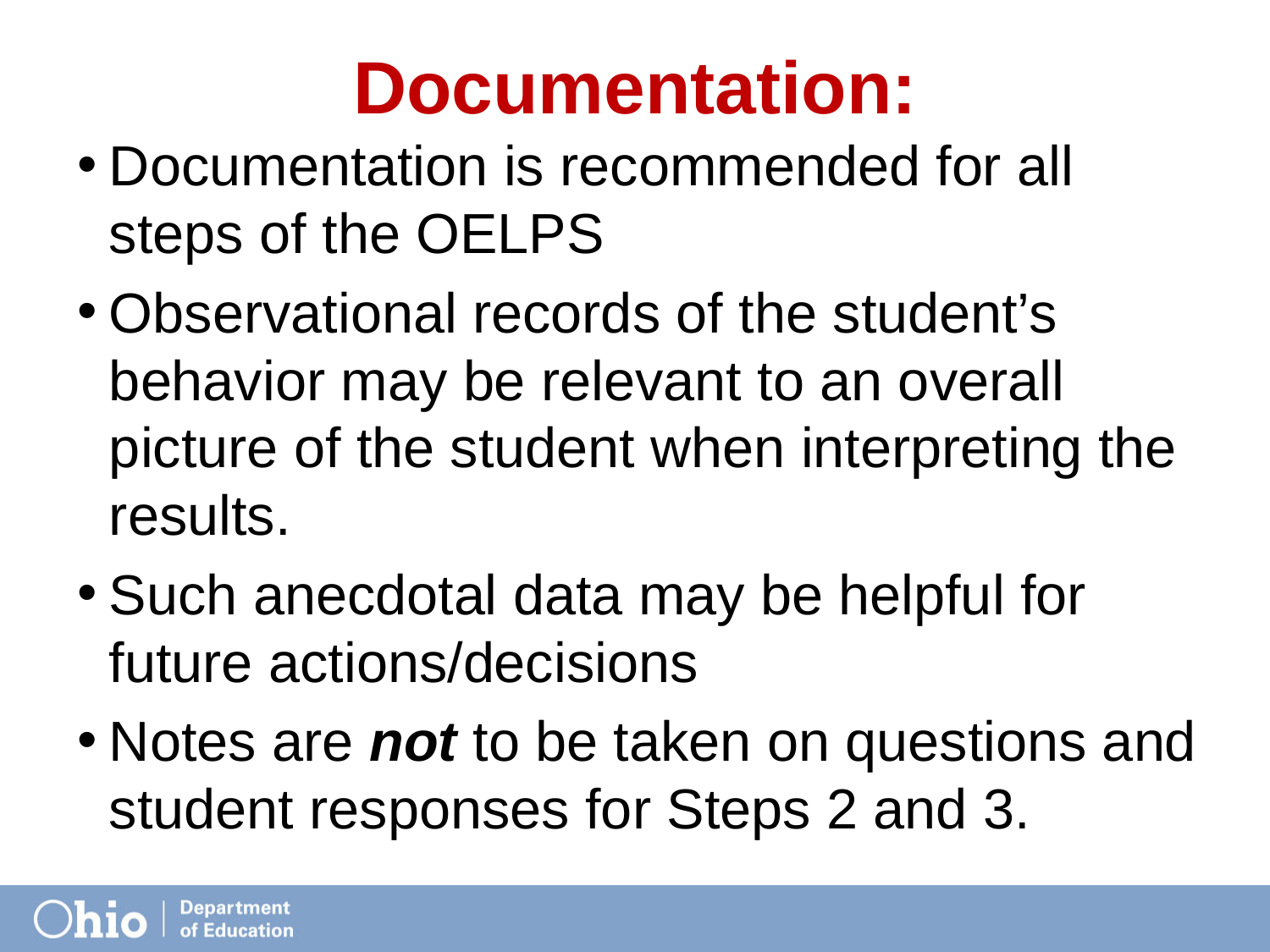

# Documentation:
Documentation is recommended for all steps of the OELPS
Observational records of the student’s behavior may be relevant to an overall picture of the student when interpreting the  results.
Such anecdotal data may be helpful for future actions/decisions
Notes are not to be taken on questions and student responses for Steps 2 and 3.